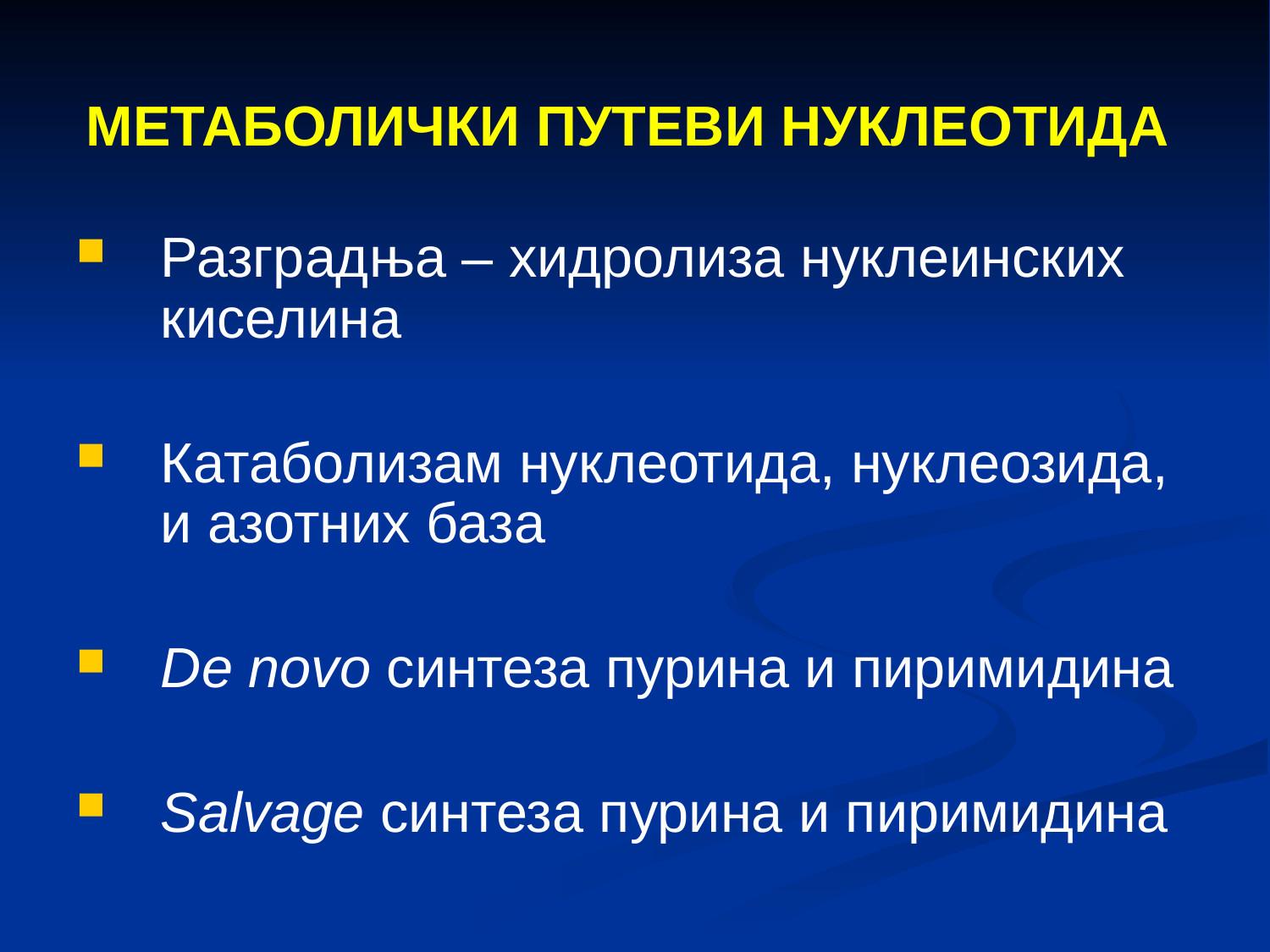

# МЕТАБОЛИЧКИ ПУТЕВИ НУКЛЕОТИДА
Разградња – хидролиза нуклеинских киселина

Катаболизам нуклеотида, нуклеозида, и азотних база

De novо синтеза пурина и пиримидина

Salvаge синтеза пурина и пиримидина